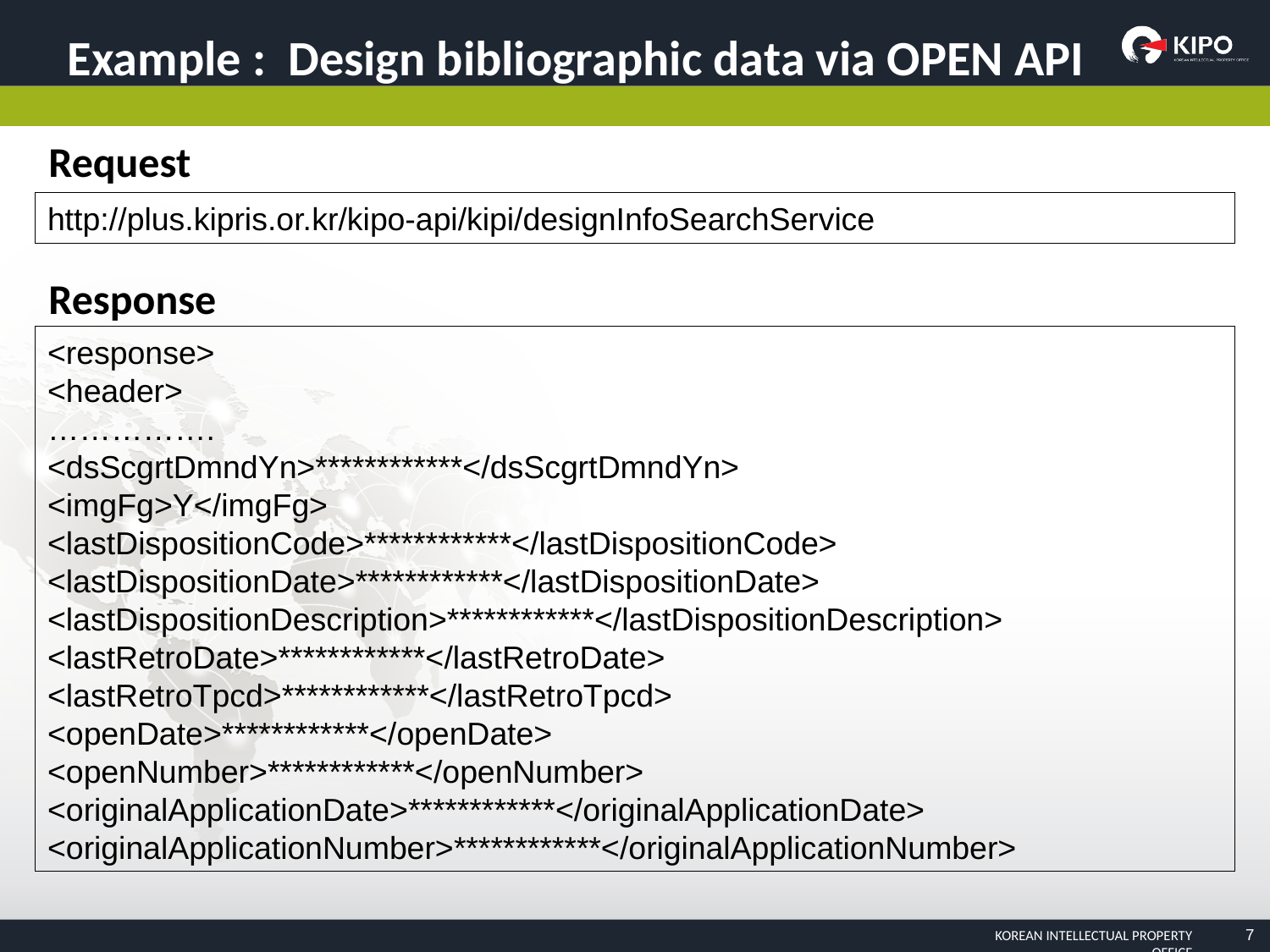

Example :  Design bibliographic data via OPEN API
Request
http://plus.kipris.or.kr/kipo-api/kipi/designInfoSearchService
Response
<response>
<header>
…………….
<dsScgrtDmndYn>************</dsScgrtDmndYn>
<imgFg>Y</imgFg>
<lastDispositionCode>************</lastDispositionCode>
<lastDispositionDate>************</lastDispositionDate>
<lastDispositionDescription>************</lastDispositionDescription>
<lastRetroDate>************</lastRetroDate>
<lastRetroTpcd>************</lastRetroTpcd>
<openDate>************</openDate>
<openNumber>************</openNumber>
<originalApplicationDate>************</originalApplicationDate>
<originalApplicationNumber>************</originalApplicationNumber>